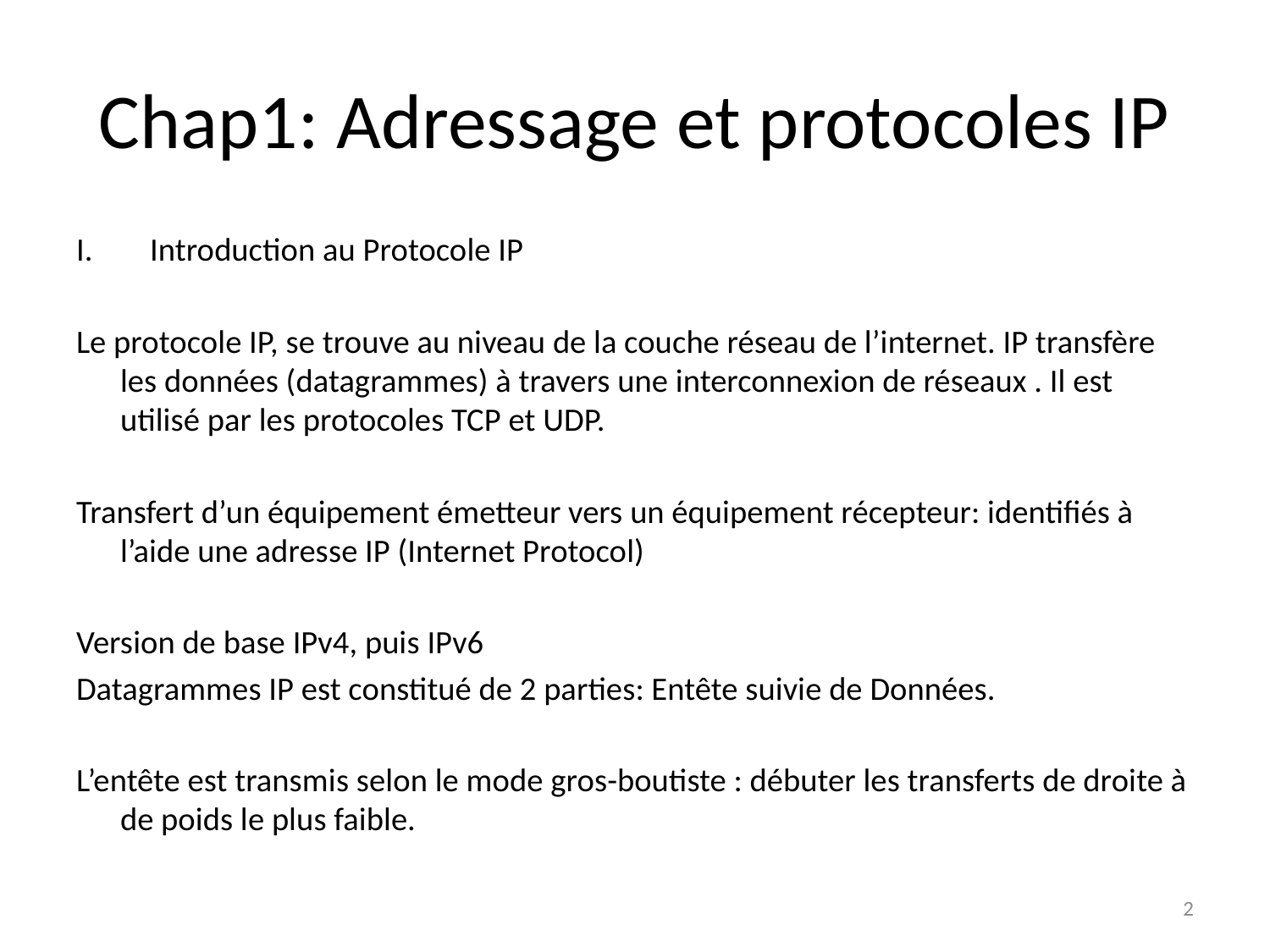

# Chap1: Adressage et protocoles IP
Introduction au Protocole IP

Le protocole IP, se trouve au niveau de la couche réseau de l’internet. IP transfère les données (datagrammes) à travers une interconnexion de réseaux . Il est utilisé par les protocoles TCP et UDP.

Transfert d’un équipement émetteur vers un équipement récepteur: identifiés à l’aide une adresse IP (Internet Protocol)

Version de base IPv4, puis IPv6
Datagrammes IP est constitué de 2 parties: Entête suivie de Données.

L’entête est transmis selon le mode gros-boutiste : débuter les transferts de droite à de poids le plus faible.
2